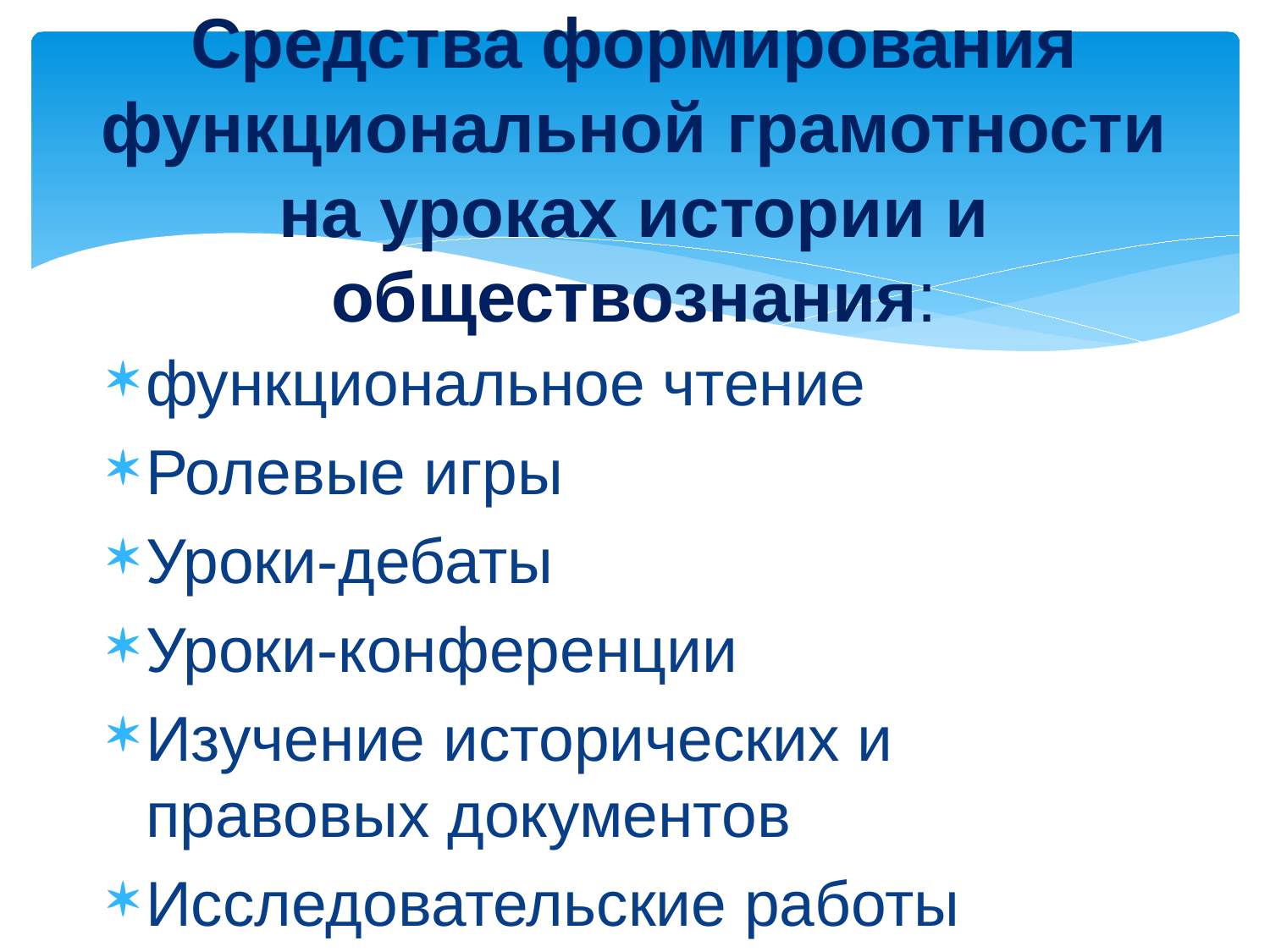

# Средства формирования функциональной грамотности на уроках истории и обществознания:
функциональное чтение
Ролевые игры
Уроки-дебаты
Уроки-конференции
Изучение исторических и правовых документов
Исследовательские работы